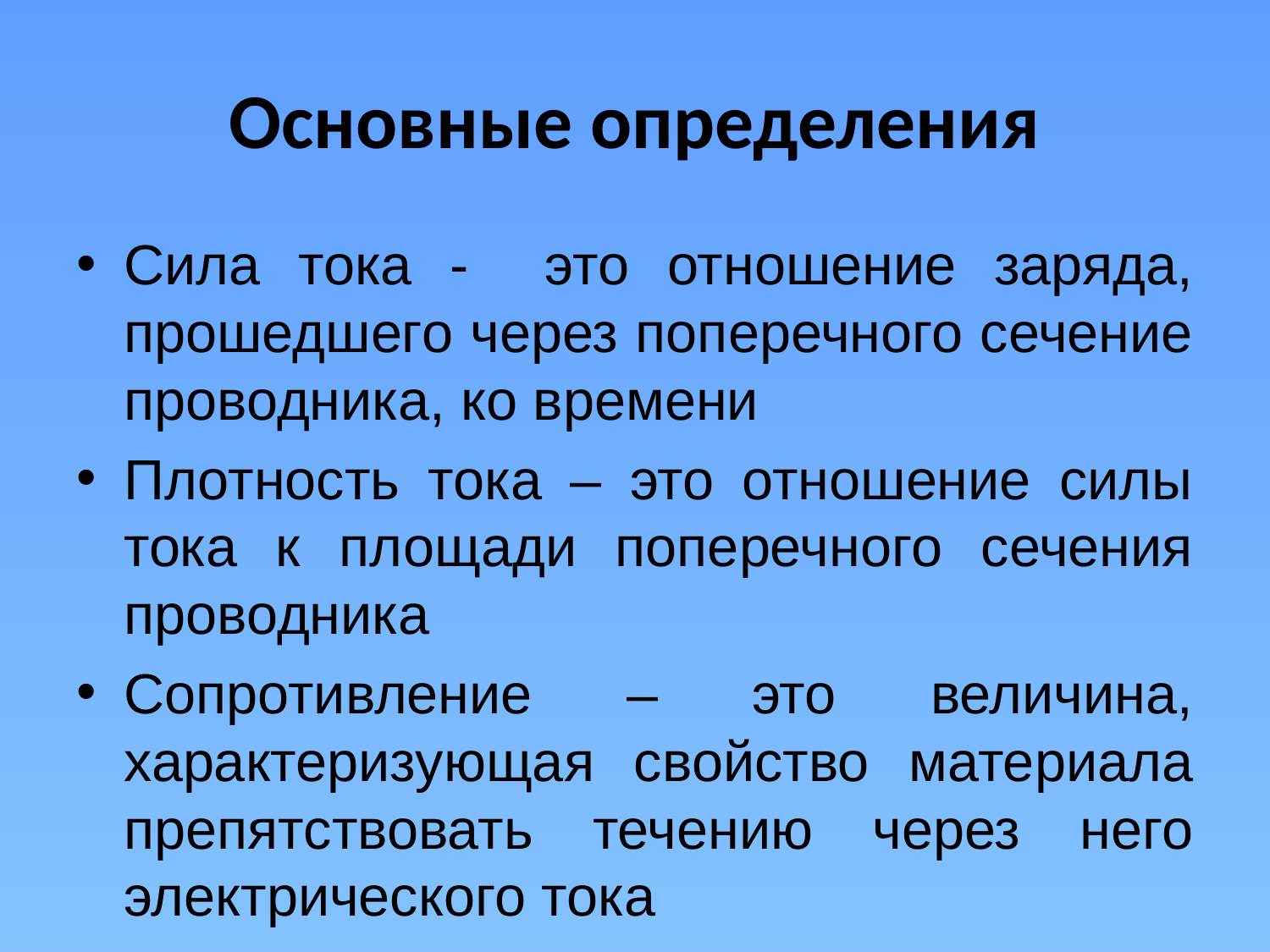

# Основные определения
Сила тока -  это отношение заряда, прошедшего через поперечного сечение проводника, ко времени
Плотность тока – это отношение силы тока к площади поперечного сечения проводника
Сопротивление – это величина, характеризующая свойство материала препятствовать течению через него электрического тока